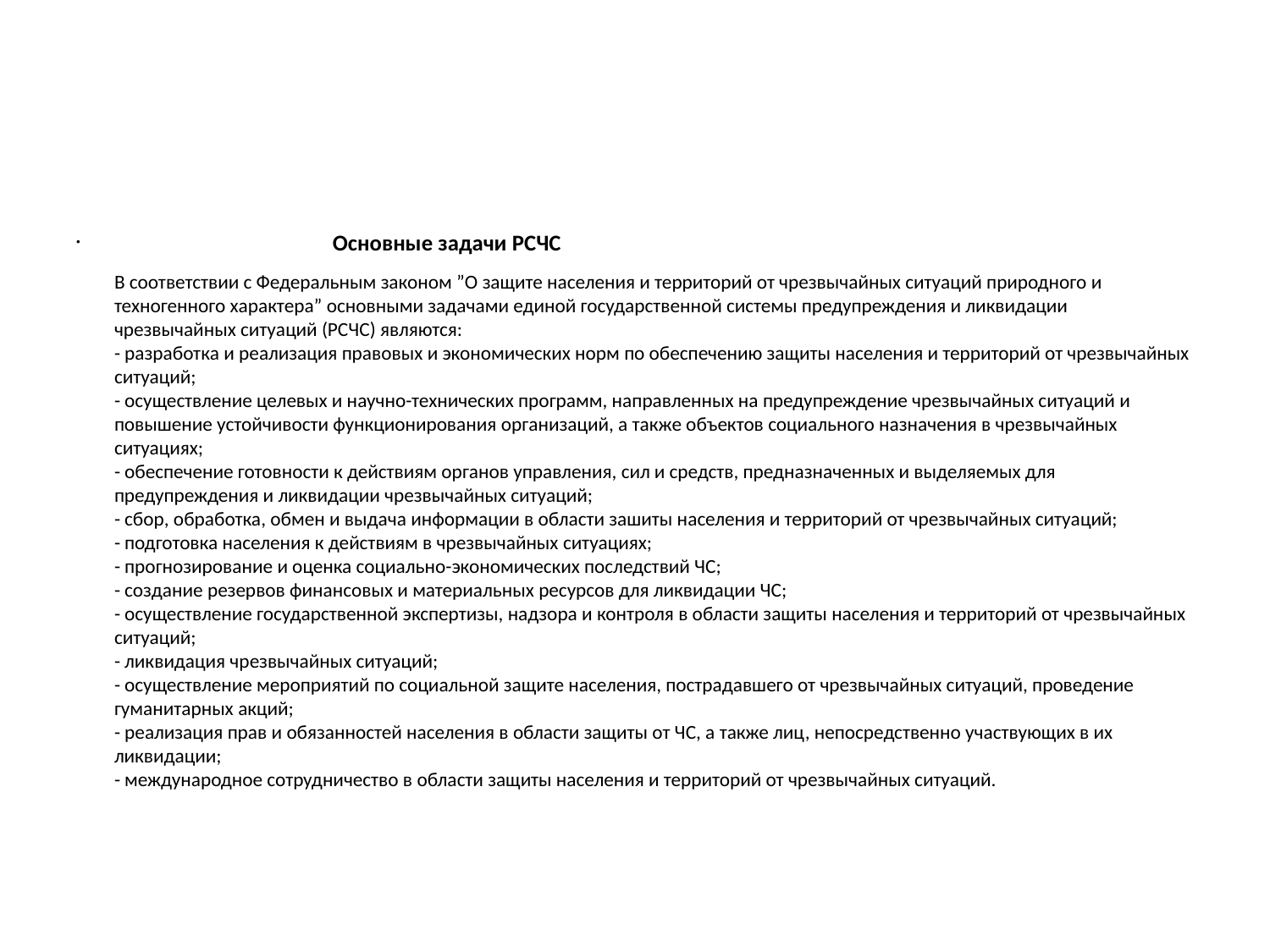

#
                                            Основные задачи РСЧС
В соответствии с Федеральным законом ”О защите населения и территорий от чрезвычайных ситуаций природного и техногенного характера” основными задачами единой государственной системы предупреждения и ликвидации чрезвычайных ситуаций (РСЧС) являются:
- разработка и реализация правовых и экономических норм по обеспечению защиты населения и территорий от чрезвычайных ситуаций;
- осуществление целевых и научно-технических программ, направленных на предупреждение чрезвычайных ситуаций и повышение устойчивости функционирования организаций, а также объектов социального назначения в чрезвычайных ситуациях;
- обеспечение готовности к действиям органов управления, сил и средств, предназначенных и выделяемых для предупреждения и ликвидации чрезвычайных ситуаций;
- сбор, обработка, обмен и выдача информации в области зашиты населения и территорий от чрезвычайных ситуаций;
- подготовка населения к действиям в чрезвычайных ситуациях;
- прогнозирование и оценка социально-экономических последствий ЧС;
- создание резервов финансовых и материальных ресурсов для ликвидации ЧС;
- осуществление государственной экспертизы, надзора и контроля в области защиты населения и территорий от чрезвычайных ситуаций;
- ликвидация чрезвычайных ситуаций;
- осуществление мероприятий по социальной защите населения, пострадавшего от чрезвычайных ситуаций, проведение гуманитарных акций;
- реализация прав и обязанностей населения в области защиты от ЧС, а также лиц, непосредственно участвующих в их ликвидации;
- международное сотрудничество в области защиты населения и территорий от чрезвычайных ситуаций.